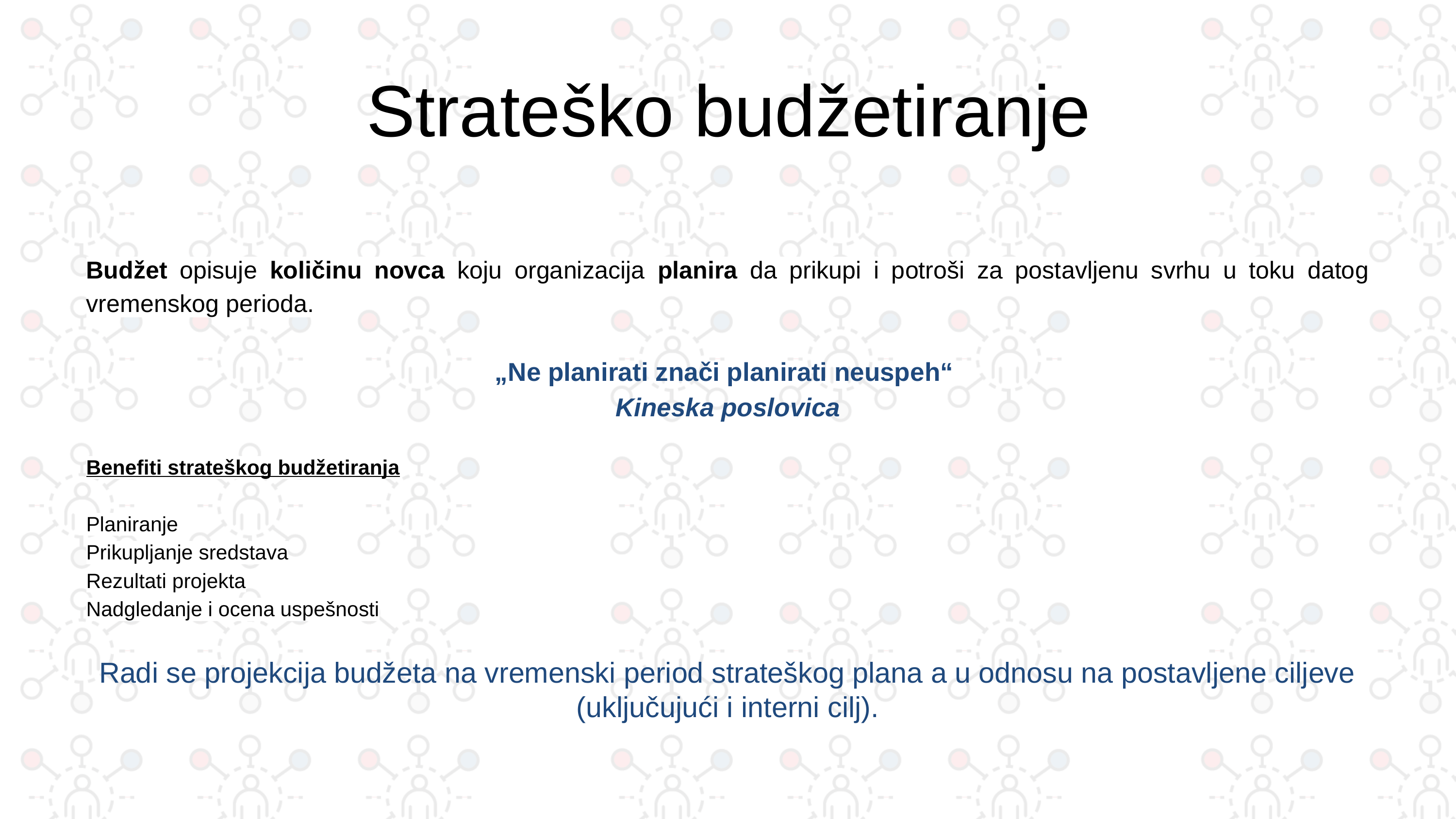

# Strateško budžetiranje

Budžet opisuje količinu novca koju organizacija planira da prikupi i potroši za postavljenu svrhu u toku datog vremenskog perioda.

„Ne planirati znači planirati neuspeh“
Kineska poslovica

Benefiti strateškog budžetiranja

Planiranje
Prikupljanje sredstava
Rezultati projekta
Nadgledanje i ocena uspešnosti

Radi se projekcija budžeta na vremenski period strateškog plana a u odnosu na postavljene ciljeve (uključujući i interni cilj).